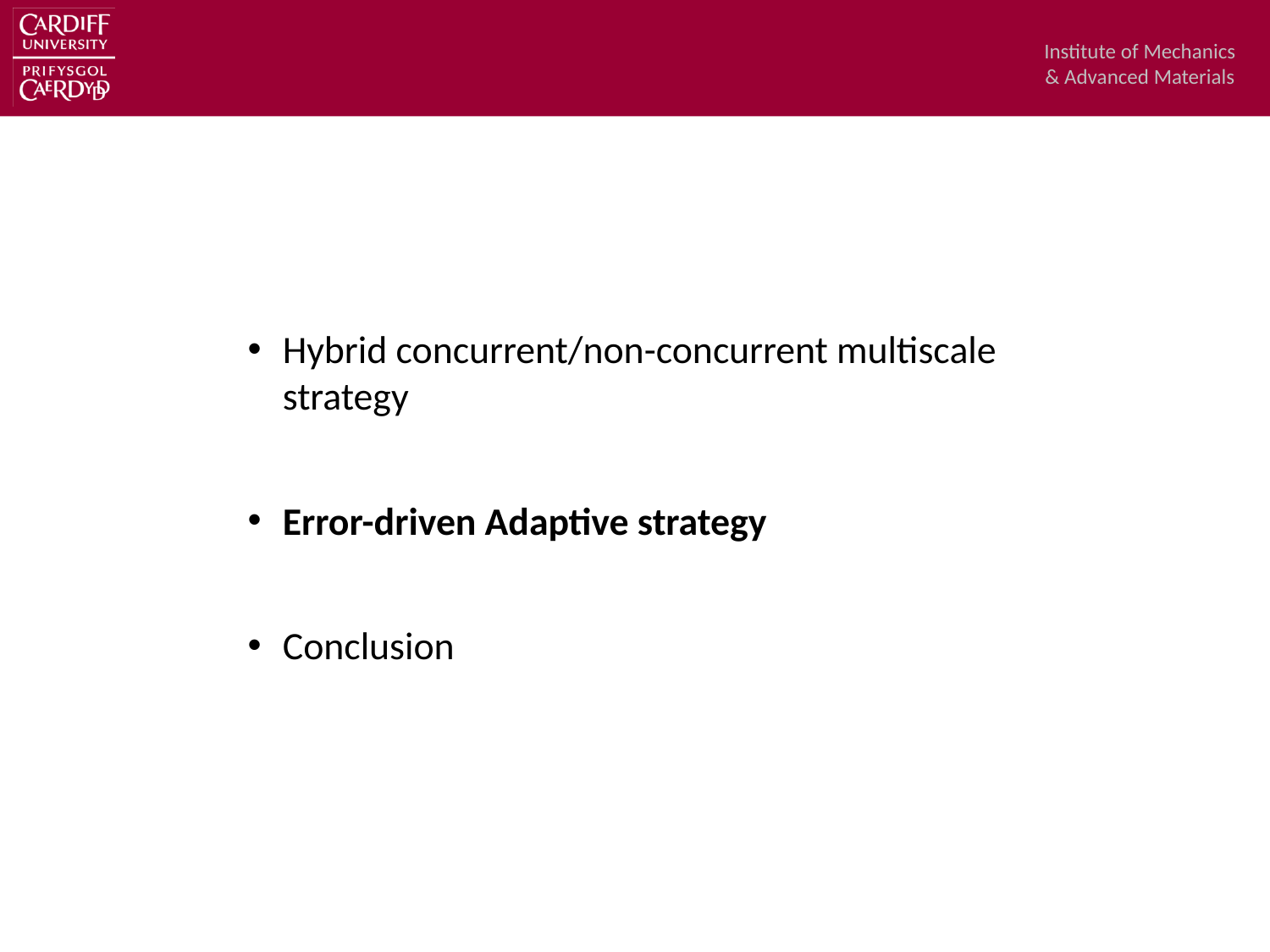

Hybrid concurrent/non-concurrent multiscale strategy

Error-driven Adaptive strategy

Conclusion